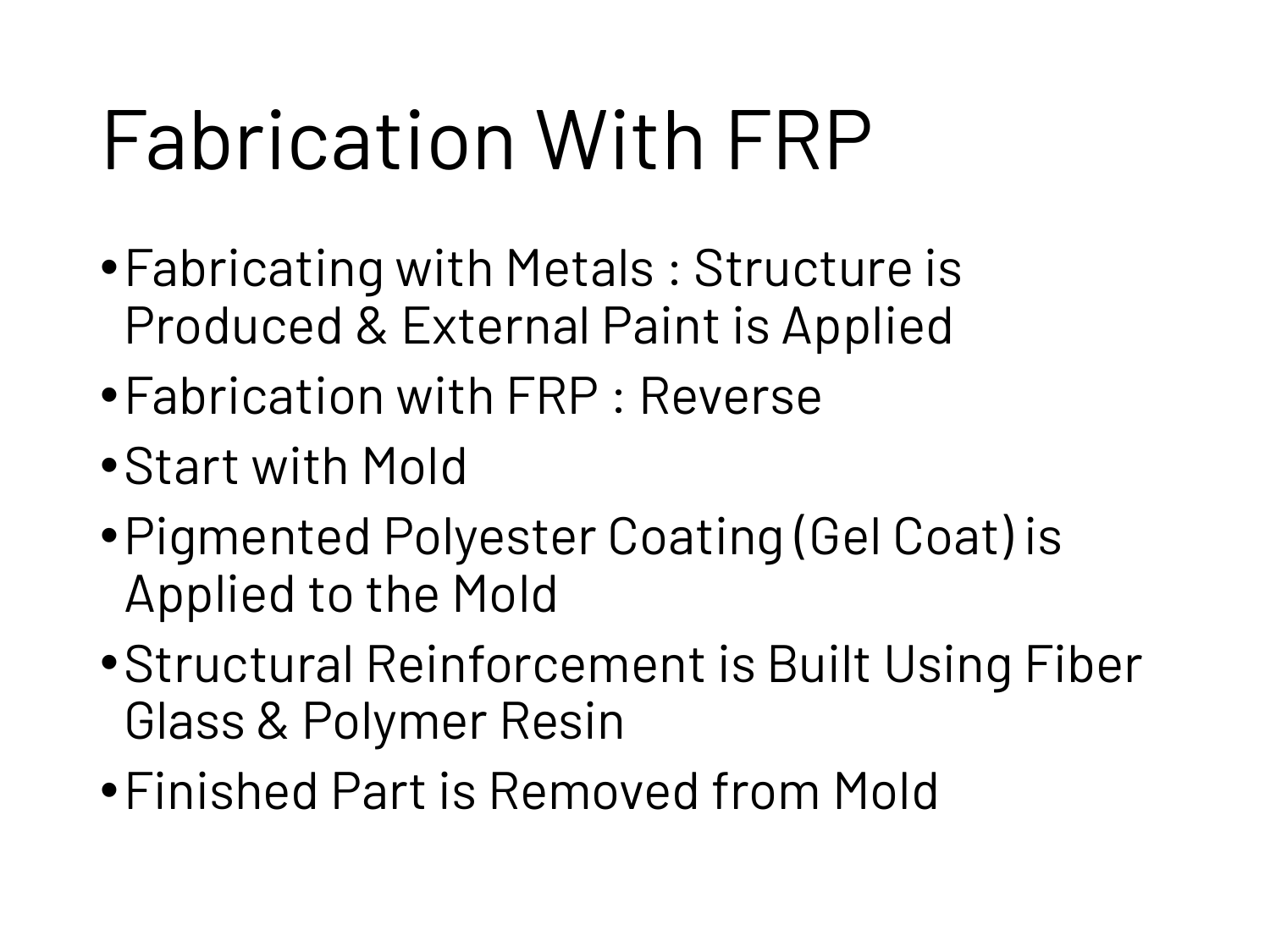

# Fabrication With FRP
Fabricating with Metals : Structure is 	 Produced & External Paint is Applied
Fabrication with FRP : Reverse
Start with Mold
Pigmented Polyester Coating (Gel Coat) is Applied to the Mold
Structural Reinforcement is Built Using Fiber Glass & Polymer Resin
Finished Part is Removed from Mold